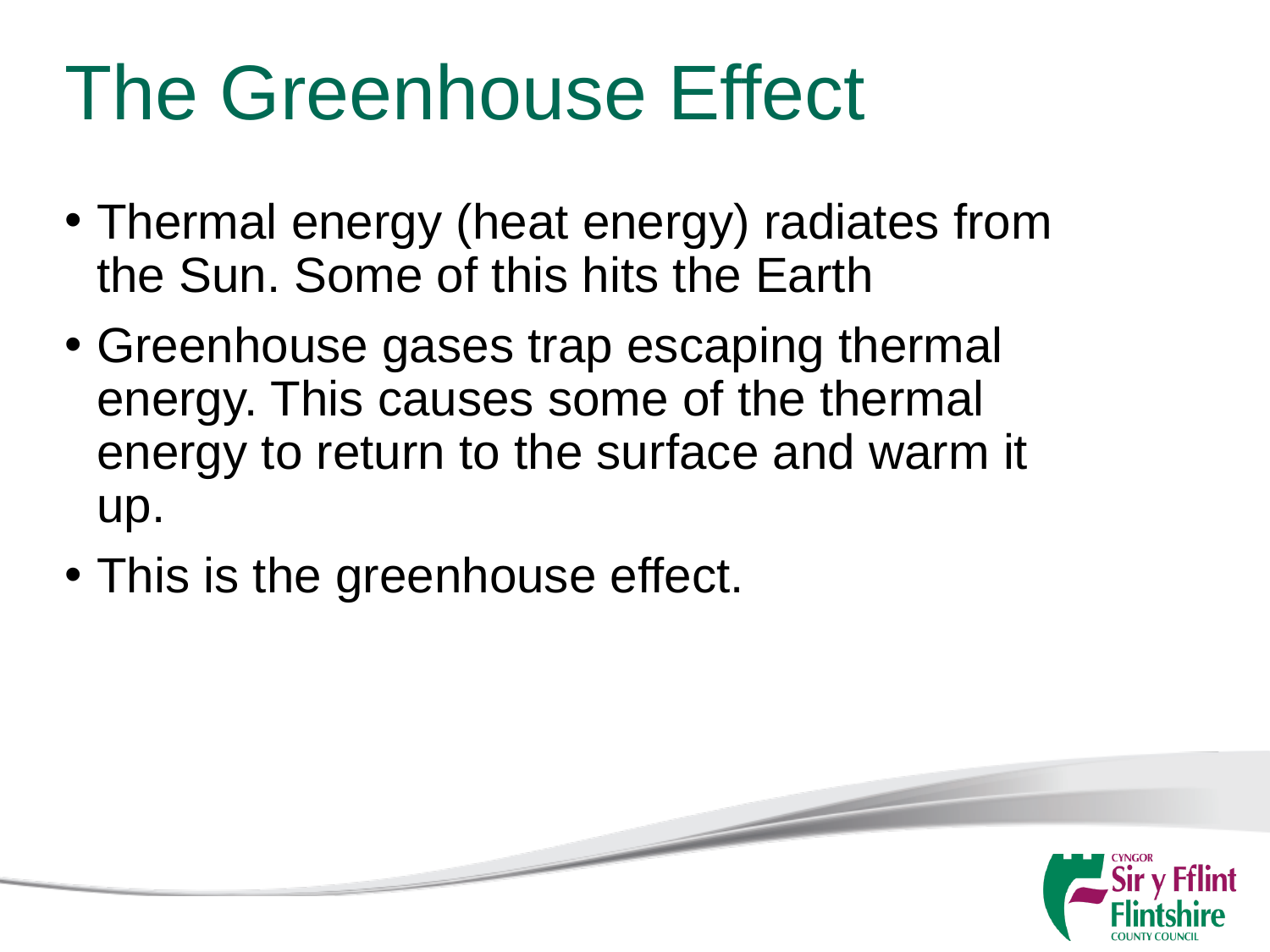

# The Greenhouse Effect
Thermal energy (heat energy) radiates from the Sun. Some of this hits the Earth
Greenhouse gases trap escaping thermal energy. This causes some of the thermal energy to return to the surface and warm it up.
This is the greenhouse effect.